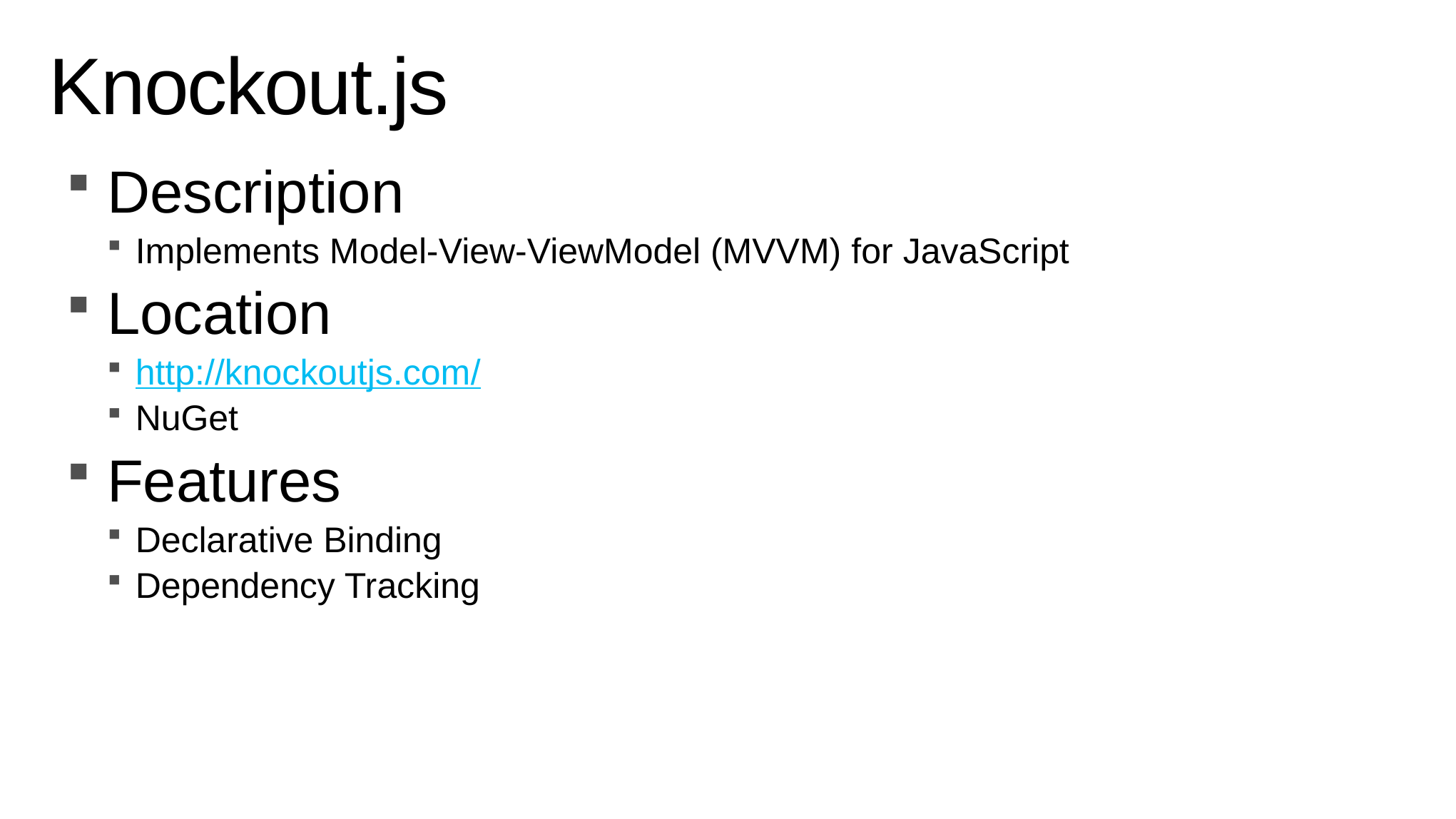

# Knockout.js
Description
Implements Model-View-ViewModel (MVVM) for JavaScript
Location
http://knockoutjs.com/
NuGet
Features
Declarative Binding
Dependency Tracking